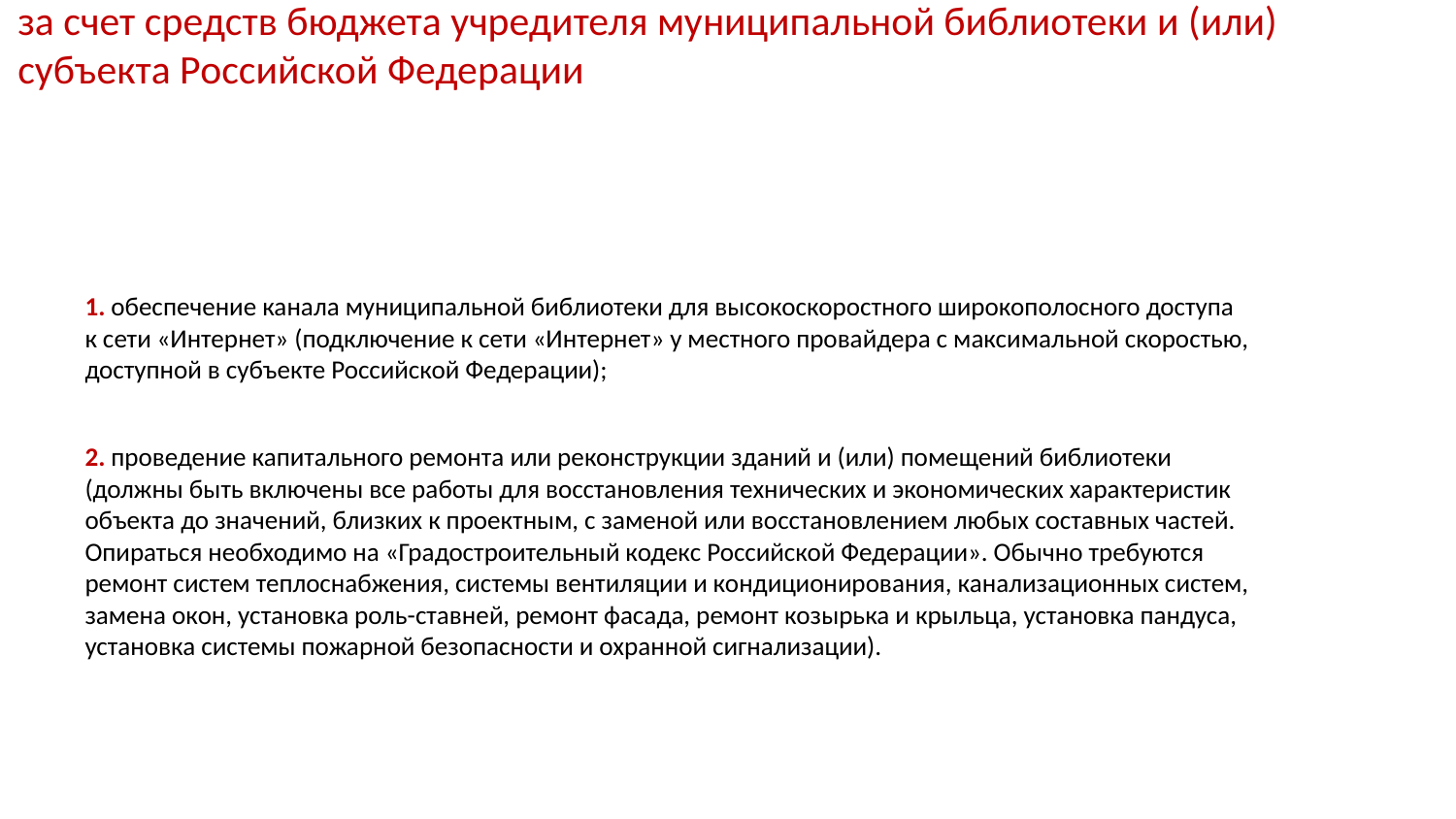

за счет средств бюджета учредителя муниципальной библиотеки и (или) субъекта Российской Федерации
1. обеспечение канала муниципальной библиотеки для высокоскоростного широкополосного доступа к сети «Интернет» (подключение к сети «Интернет» у местного провайдера с максимальной скоростью, доступной в субъекте Российской Федерации);

2. проведение капитального ремонта или реконструкции зданий и (или) помещений библиотеки (должны быть включены все работы для восстановления технических и экономических характеристик объекта до значений, близких к проектным, с заменой или восстановлением любых составных частей. Опираться необходимо на «Градостроительный кодекс Российской Федерации». Обычно требуются ремонт систем теплоснабжения, системы вентиляции и кондиционирования, канализационных систем, замена окон, установка роль-ставней, ремонт фасада, ремонт козырька и крыльца, установка пандуса, установка системы пожарной безопасности и охранной сигнализации). Библиотечного обслуживания